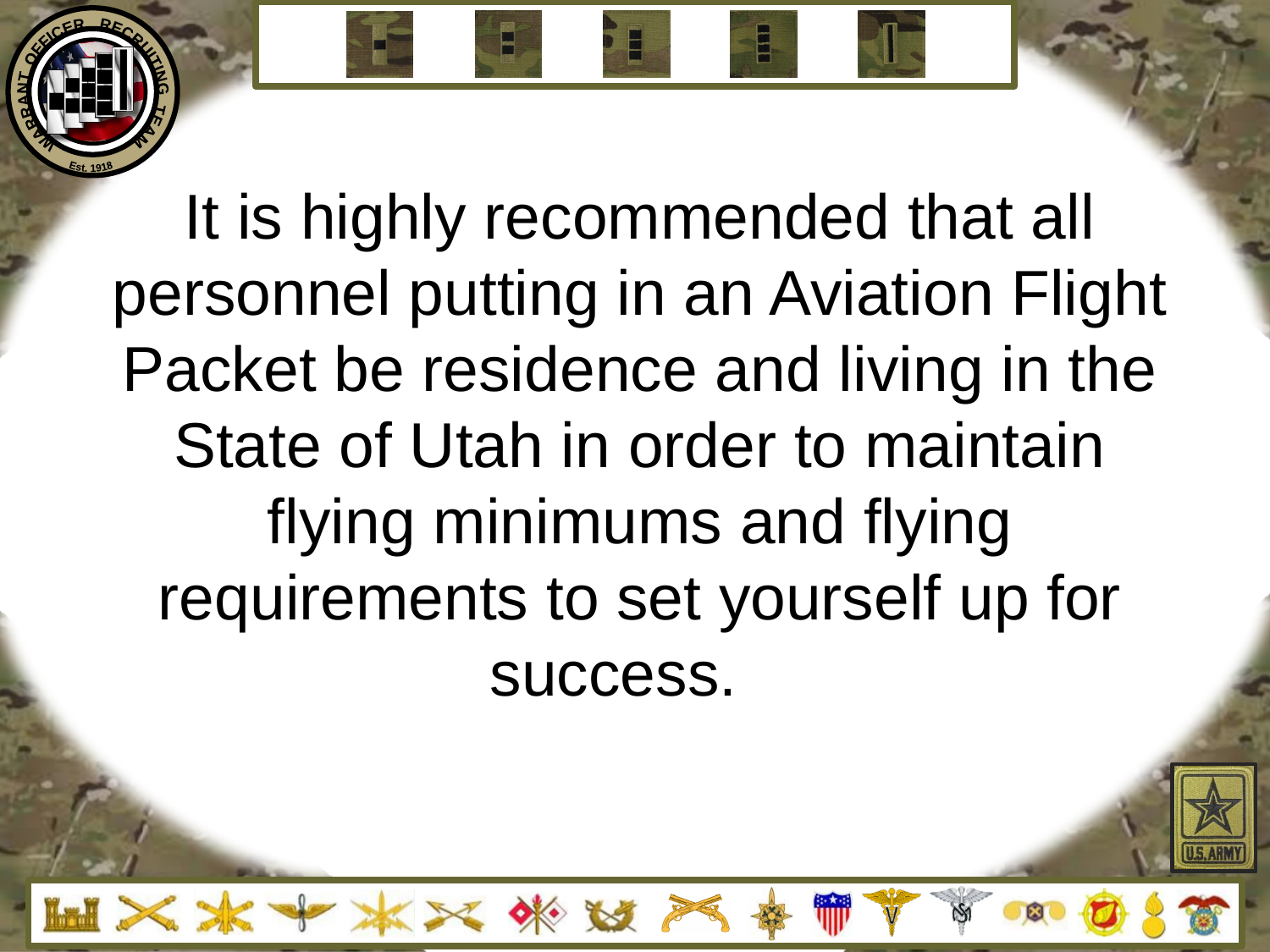

# It is highly recommended that all personnel putting in an Aviation Flight Packet be residence and living in the State of Utah in order to maintain flying minimums and flying requirements to set yourself up for success.